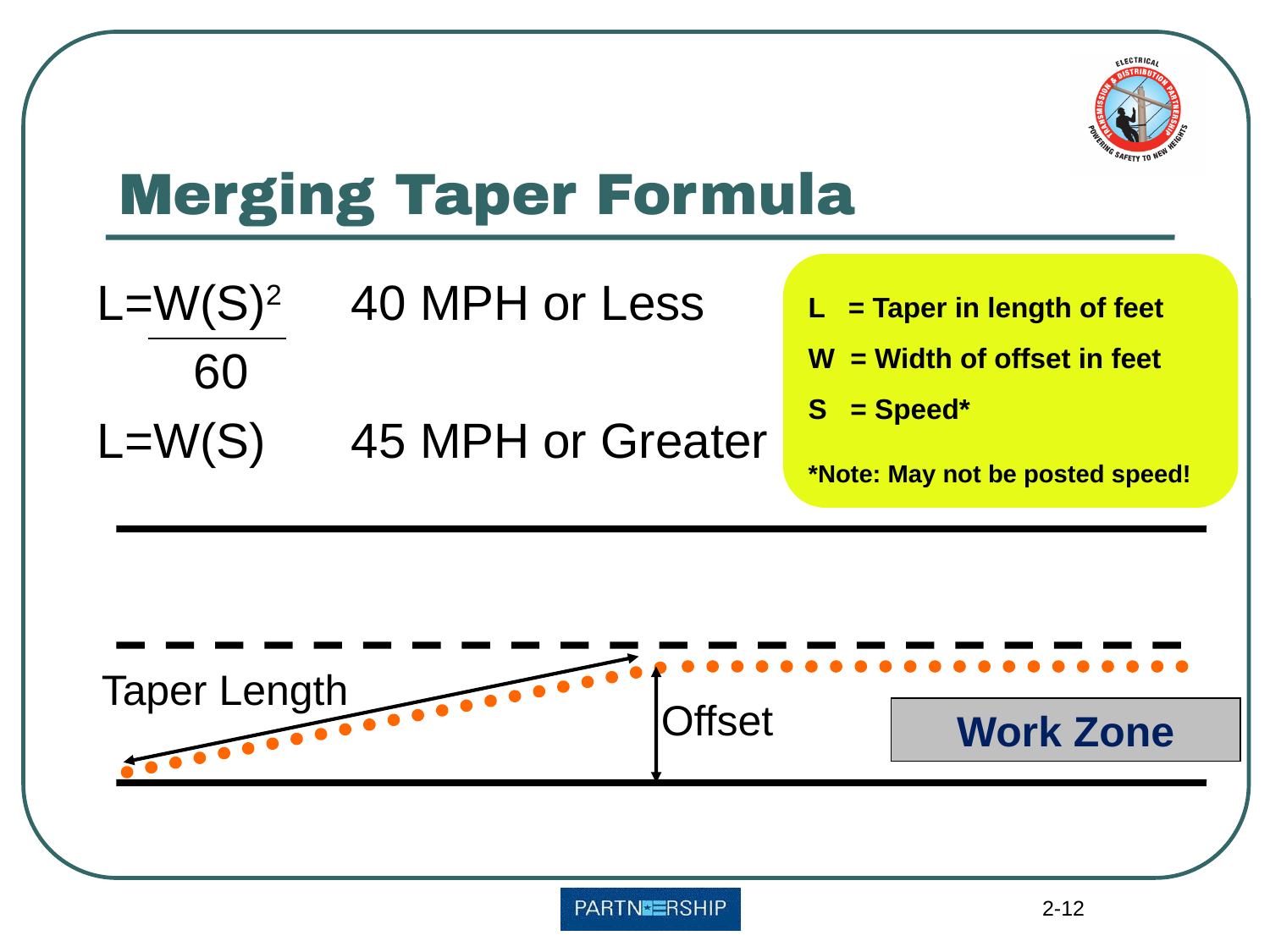

# Merging Taper Formula
L   = Taper in length of feet
W  = Width of offset in feet
S   = Speed*

*Note: May not be posted speed!
L=W(S)2	40 MPH or Less
       60
L=W(S)	45 MPH or Greater

Taper Length

Offset
Work Zone

2-12